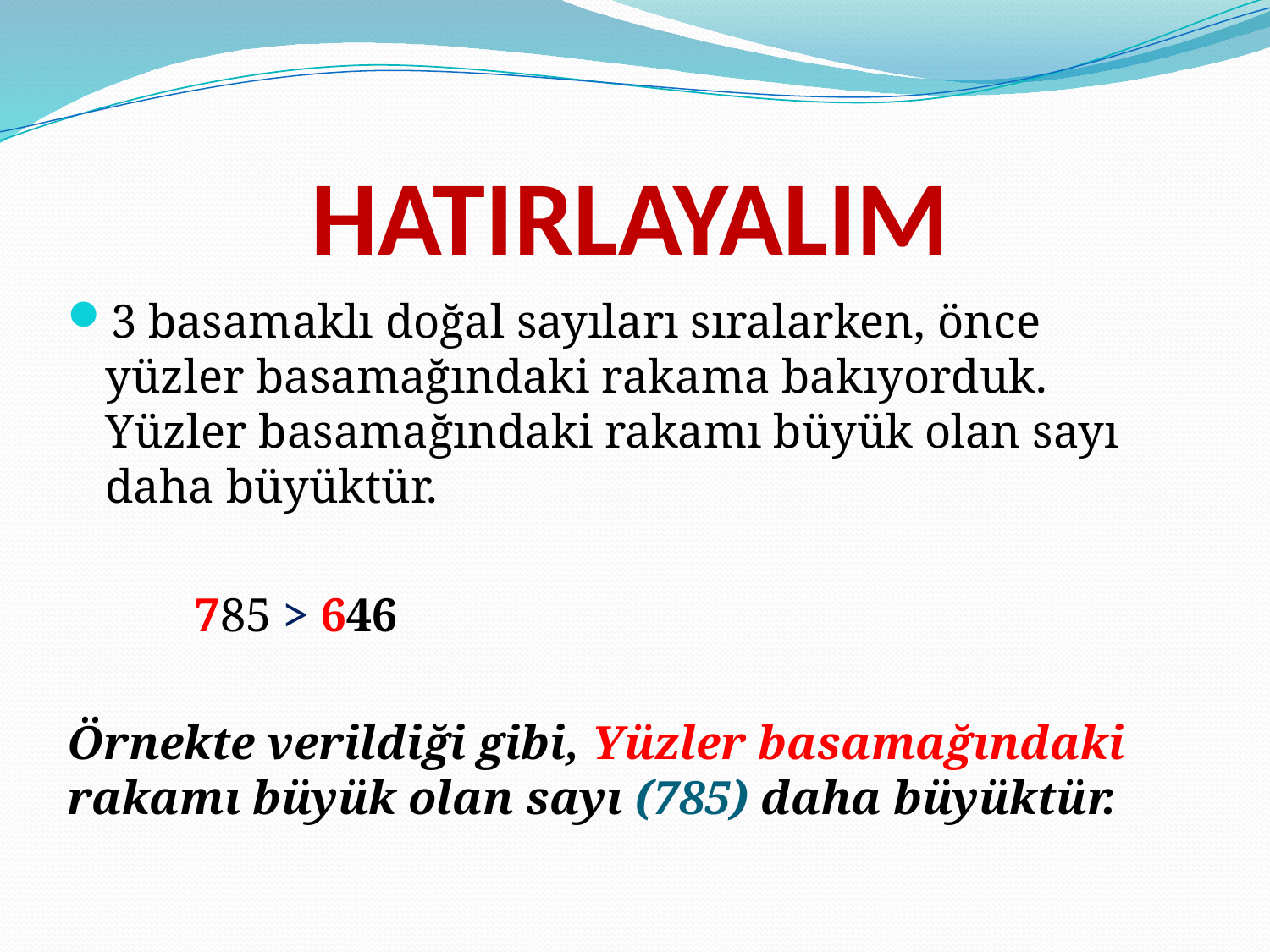

HATIRLAYALIM
3 basamaklı doğal sayıları sıralarken, önce yüzler basamağındaki rakama bakıyorduk. Yüzler basamağındaki rakamı büyük olan sayı daha büyüktür.

	785 > 646

Örnekte verildiği gibi, Yüzler basamağındaki rakamı büyük olan sayı (785) daha büyüktür.